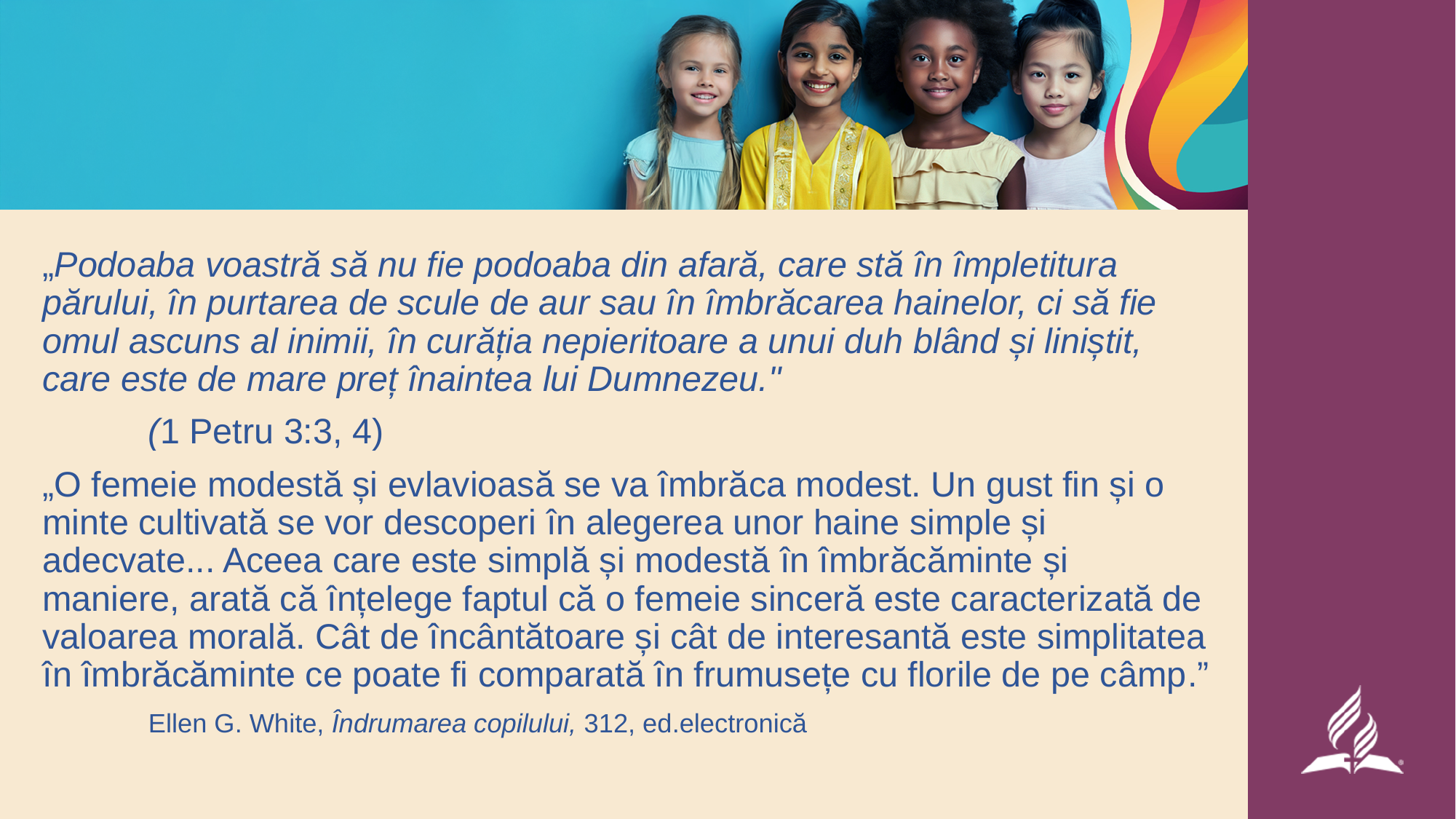

„Podoaba voastră să nu fie podoaba din afară, care stă în împletitura părului, în purtarea de scule de aur sau în îmbrăcarea hainelor, ci să fie omul ascuns al inimii, în curăția nepieritoare a unui duh blând și liniștit, care este de mare preț înaintea lui Dumnezeu."
							(1 Petru 3:3, 4)
„O femeie modestă și evlavioasă se va îmbrăca modest. Un gust fin și o minte cultivată se vor descoperi în alegerea unor haine simple și adecvate... Aceea care este simplă și modestă în îmbrăcăminte și maniere, arată că înțelege faptul că o femeie sinceră este caracterizată de valoarea morală. Cât de încântătoare și cât de interesantă este simplitatea în îmbrăcăminte ce poate fi comparată în frumusețe cu florile de pe câmp.”
				Ellen G. White, Îndrumarea copilului, 312, ed.electronică